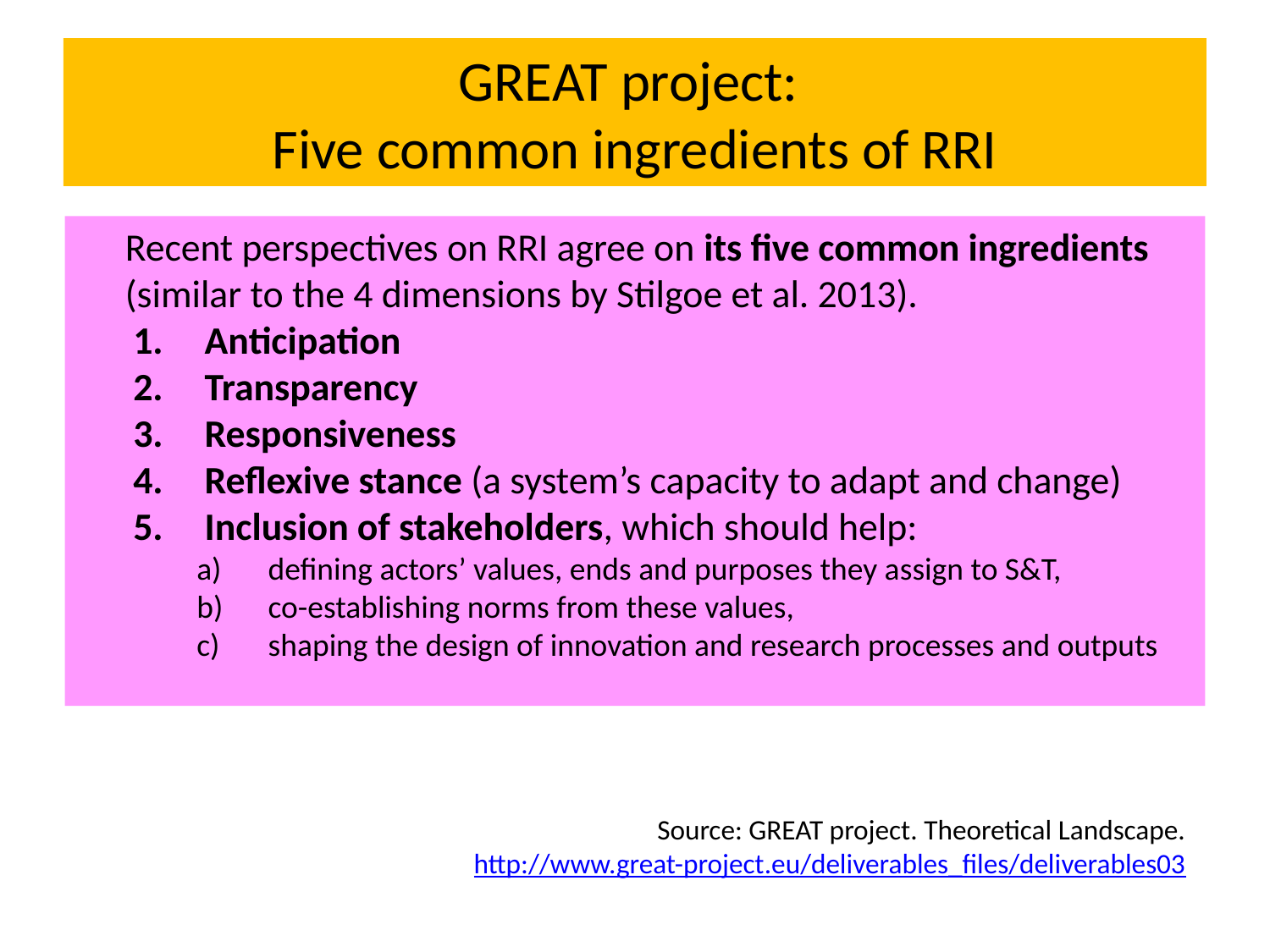

GREAT project:
Five common ingredients of RRI
	Recent perspectives on RRI agree on its five common ingredients
(similar to the 4 dimensions by Stilgoe et al. 2013).
Anticipation
Transparency
Responsiveness
Reflexive stance (a system’s capacity to adapt and change)
Inclusion of stakeholders, which should help:
defining actors’ values, ends and purposes they assign to S&T,
co-establishing norms from these values,
shaping the design of innovation and research processes and outputs
Source: GREAT project. Theoretical Landscape. http://www.great-project.eu/deliverables_files/deliverables03